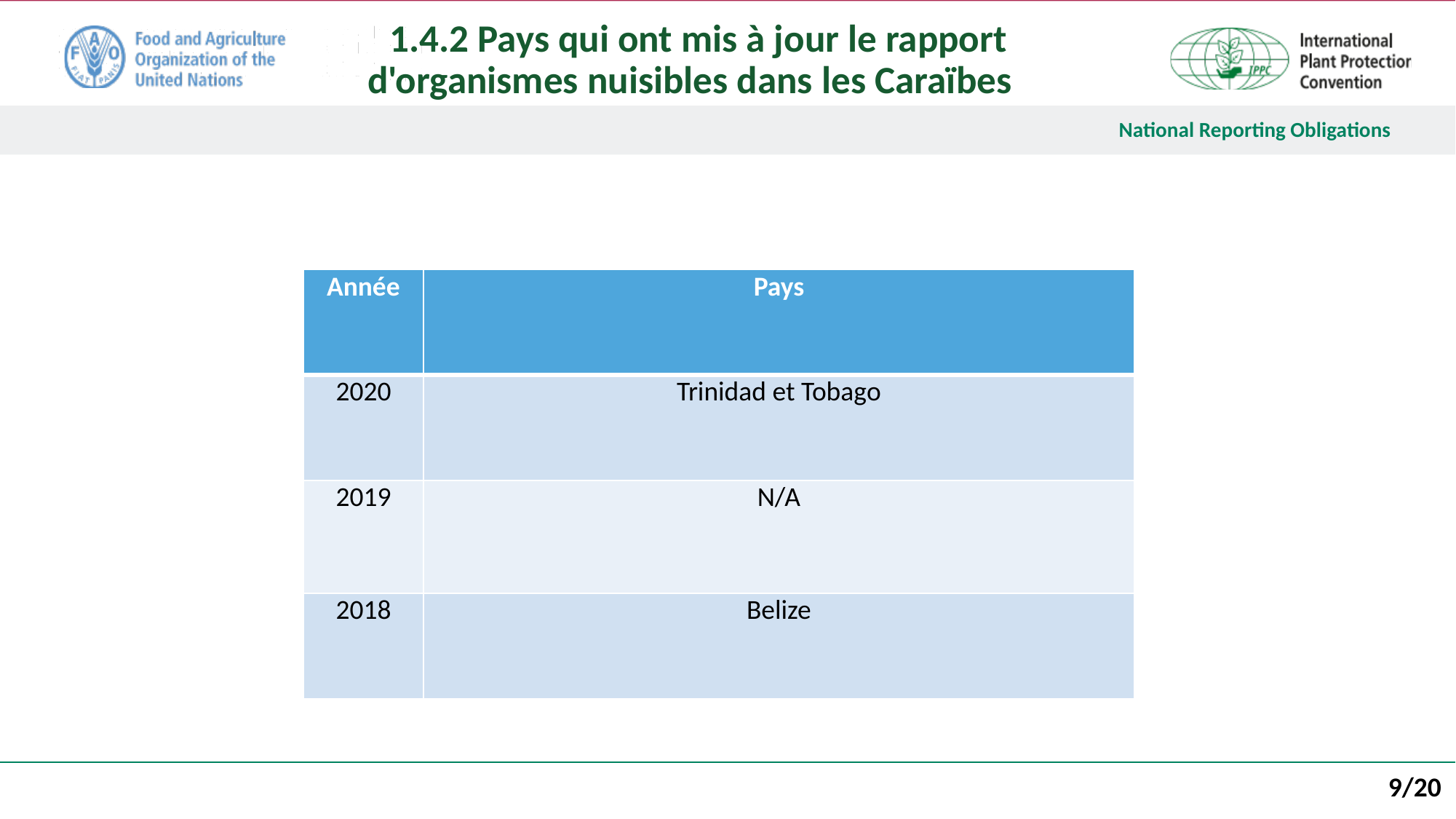

1.4.2 Pays qui ont mis à jour le rapport d'organismes nuisibles dans les Caraïbes
| Année | Pays |
| --- | --- |
| 2020 | Trinidad et Tobago |
| 2019 | N/A |
| 2018 | Belize |
9/20